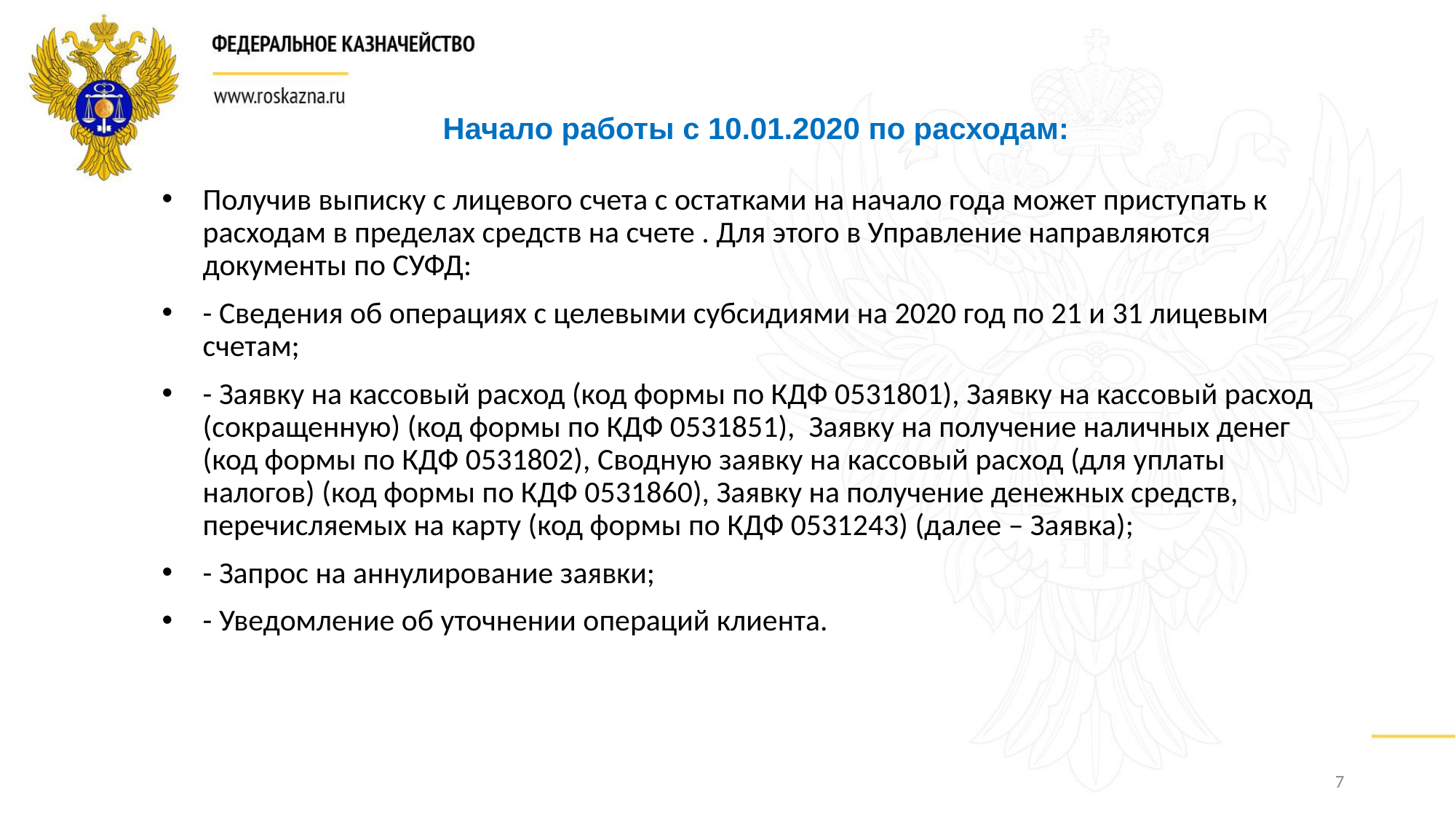

# Начало работы с 10.01.2020 по расходам:
Получив выписку с лицевого счета с остатками на начало года может приступать к расходам в пределах средств на счете . Для этого в Управление направляются документы по СУФД:
- Сведения об операциях с целевыми субсидиями на 2020 год по 21 и 31 лицевым счетам;
- Заявку на кассовый расход (код формы по КДФ 0531801), Заявку на кассовый расход (сокращенную) (код формы по КДФ 0531851),  Заявку на получение наличных денег (код формы по КДФ 0531802), Сводную заявку на кассовый расход (для уплаты налогов) (код формы по КДФ 0531860), Заявку на получение денежных средств, перечисляемых на карту (код формы по КДФ 0531243) (далее – Заявка);
- Запрос на аннулирование заявки;
- Уведомление об уточнении операций клиента.

7